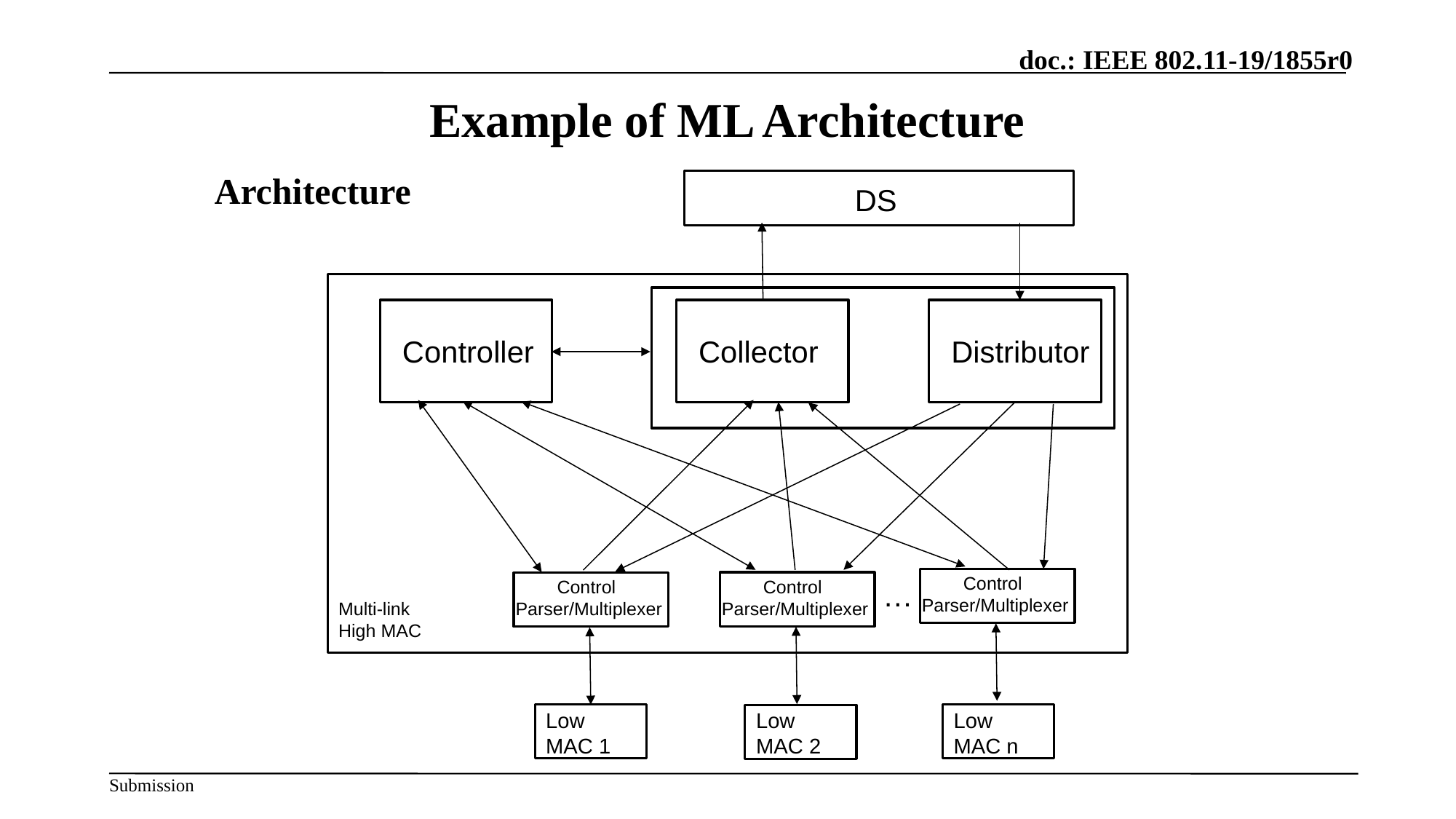

# Example of ML Architecture
Architecture

DS

Controller
Collector
Distributor
Control
Parser/Multiplexer

Control
Parser/Multiplexer
Control
Parser/Multiplexer
…

Multi-link
High MAC
Low
MAC 1
Low
MAC 2
Low
MAC n

2019/11/4